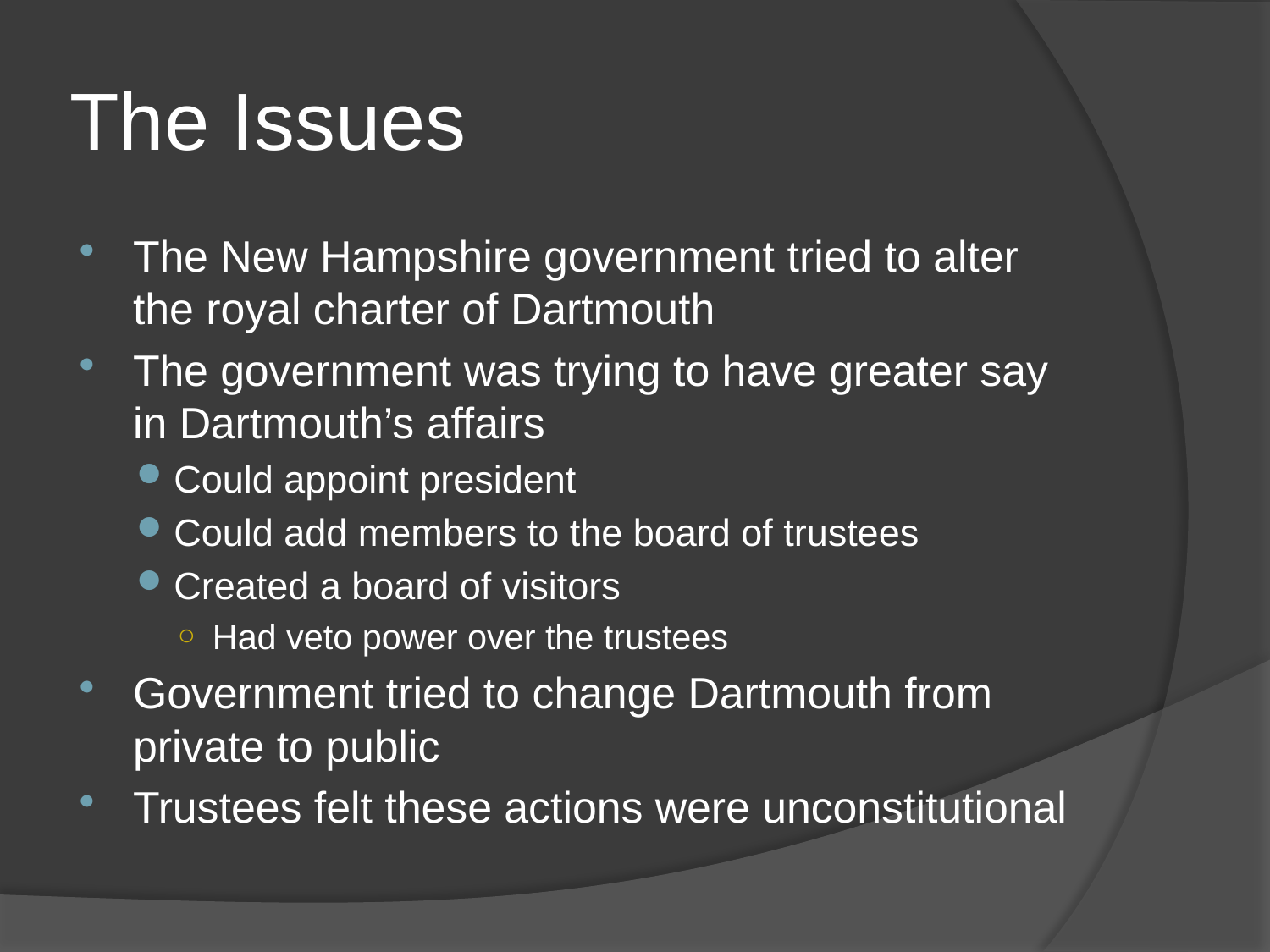

# The Issues
The New Hampshire government tried to alter the royal charter of Dartmouth
The government was trying to have greater say in Dartmouth’s affairs
Could appoint president
Could add members to the board of trustees
Created a board of visitors
Had veto power over the trustees
Government tried to change Dartmouth from private to public
Trustees felt these actions were unconstitutional